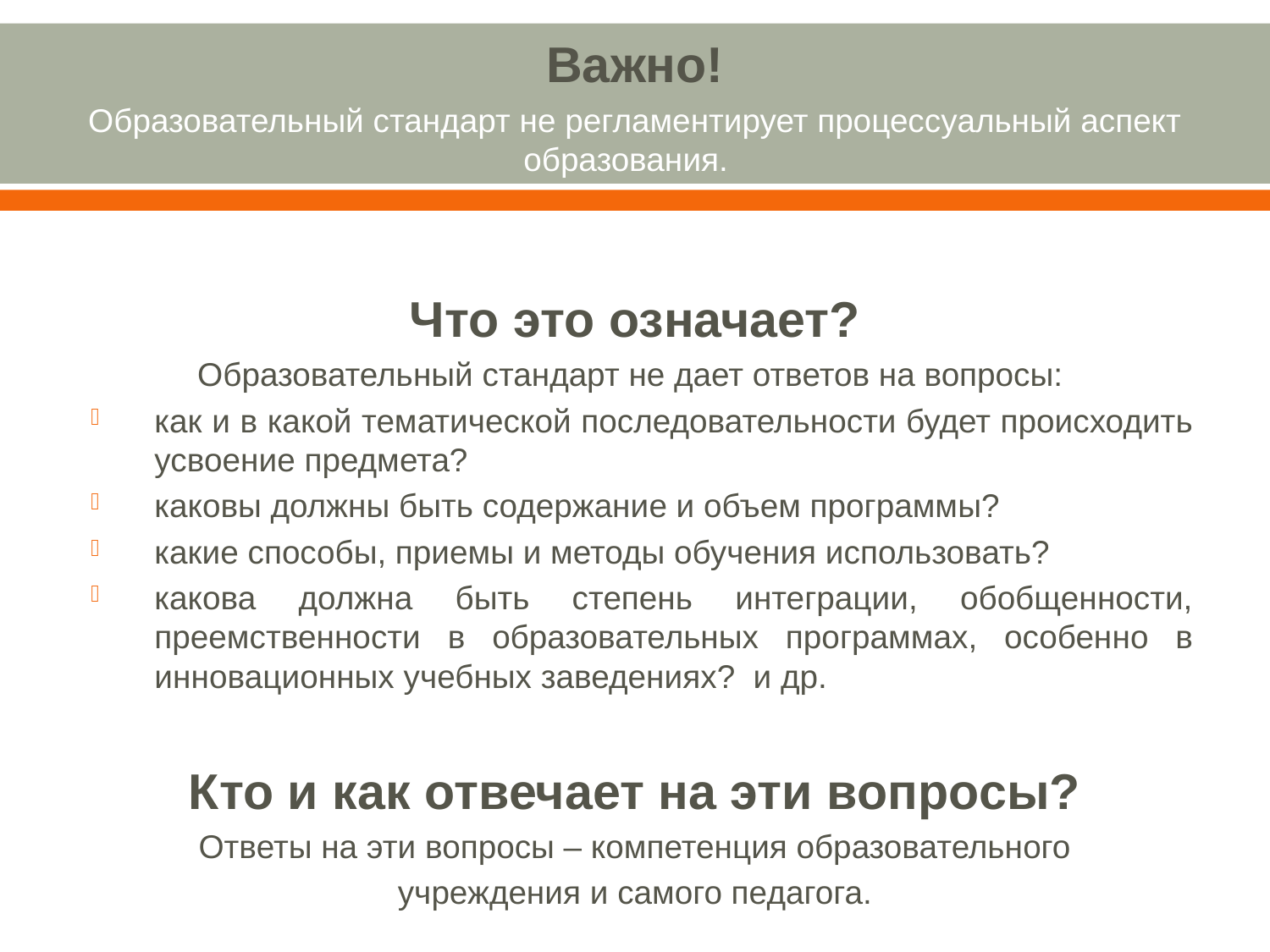

Важно!
Образовательный стандарт не регламентирует процессуальный аспект образования.

Что это означает?
Образовательный стандарт не дает ответов на вопросы:
как и в какой тематической последовательности будет происходить усвоение предмета?
каковы должны быть содержание и объем программы?
какие способы, приемы и методы обучения использовать?
какова должна быть степень интеграции, обобщенности, преемственности в образовательных программах, особенно в инновационных учебных заведениях?  и др.

Кто и как отвечает на эти вопросы?
Ответы на эти вопросы – компетенция образовательного
учреждения и самого педагога.